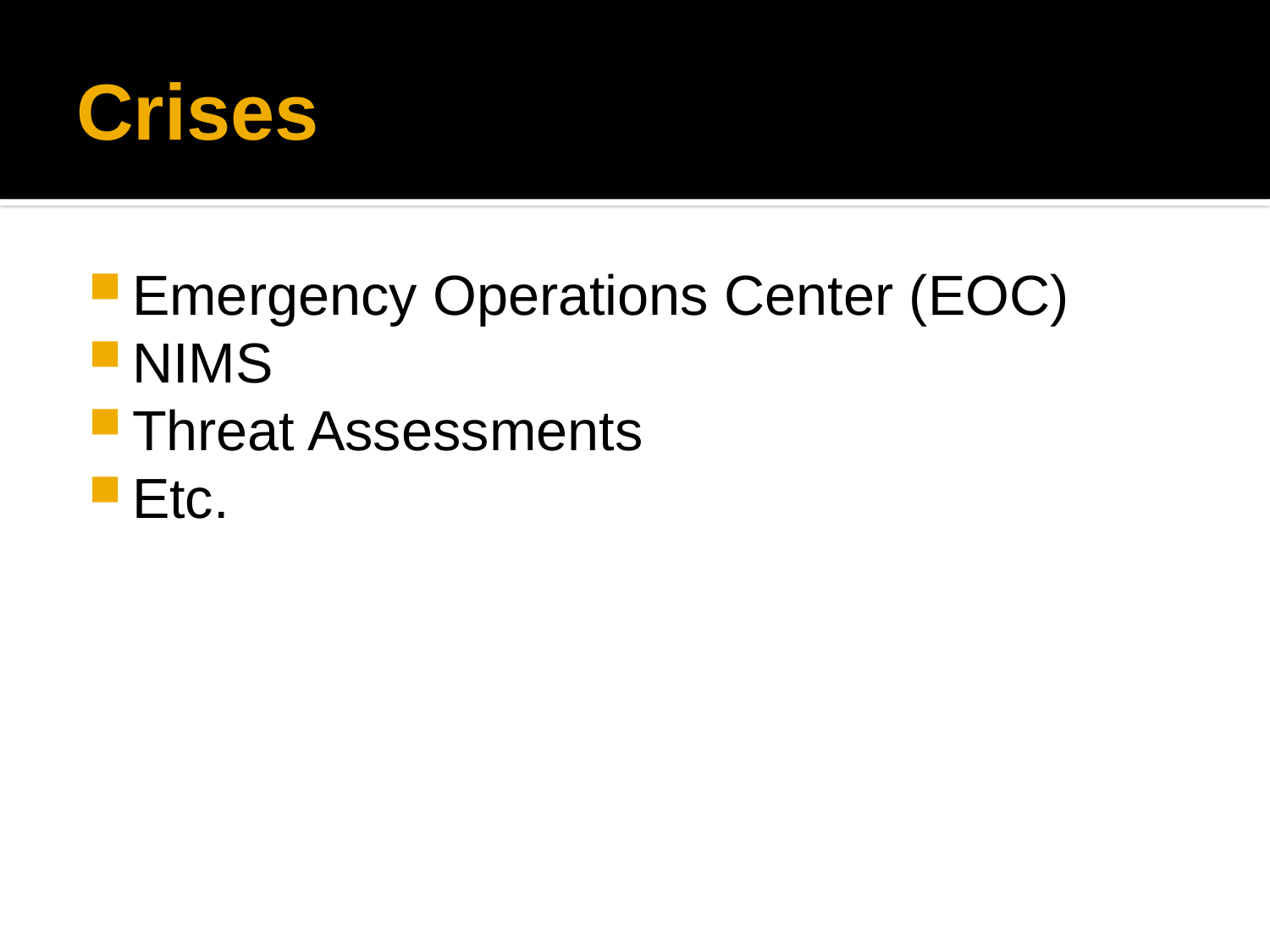

# Crises
Emergency Operations Center (EOC)
NIMS
Threat Assessments
Etc.